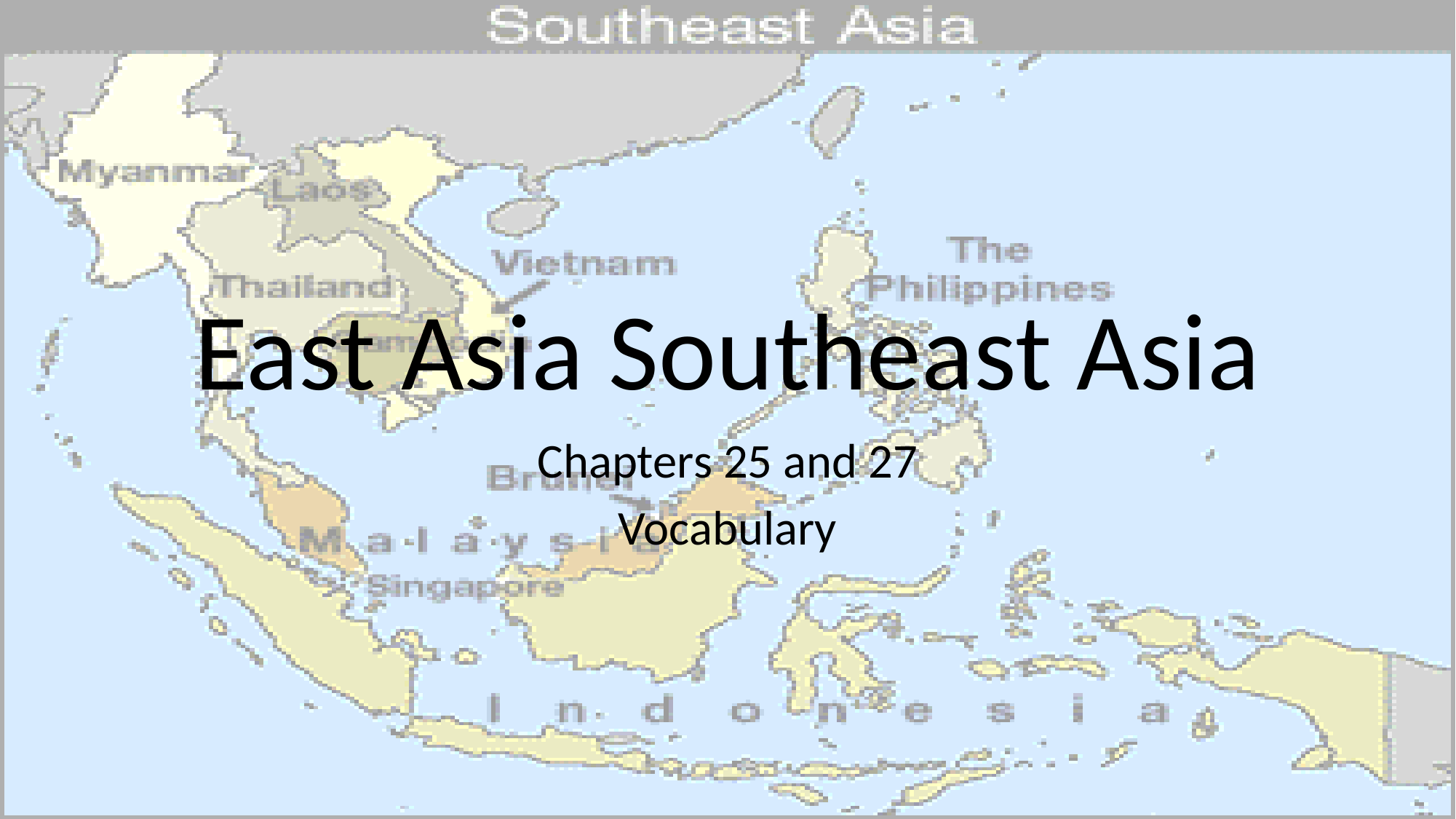

# East Asia Southeast Asia
Chapters 25 and 27
Vocabulary